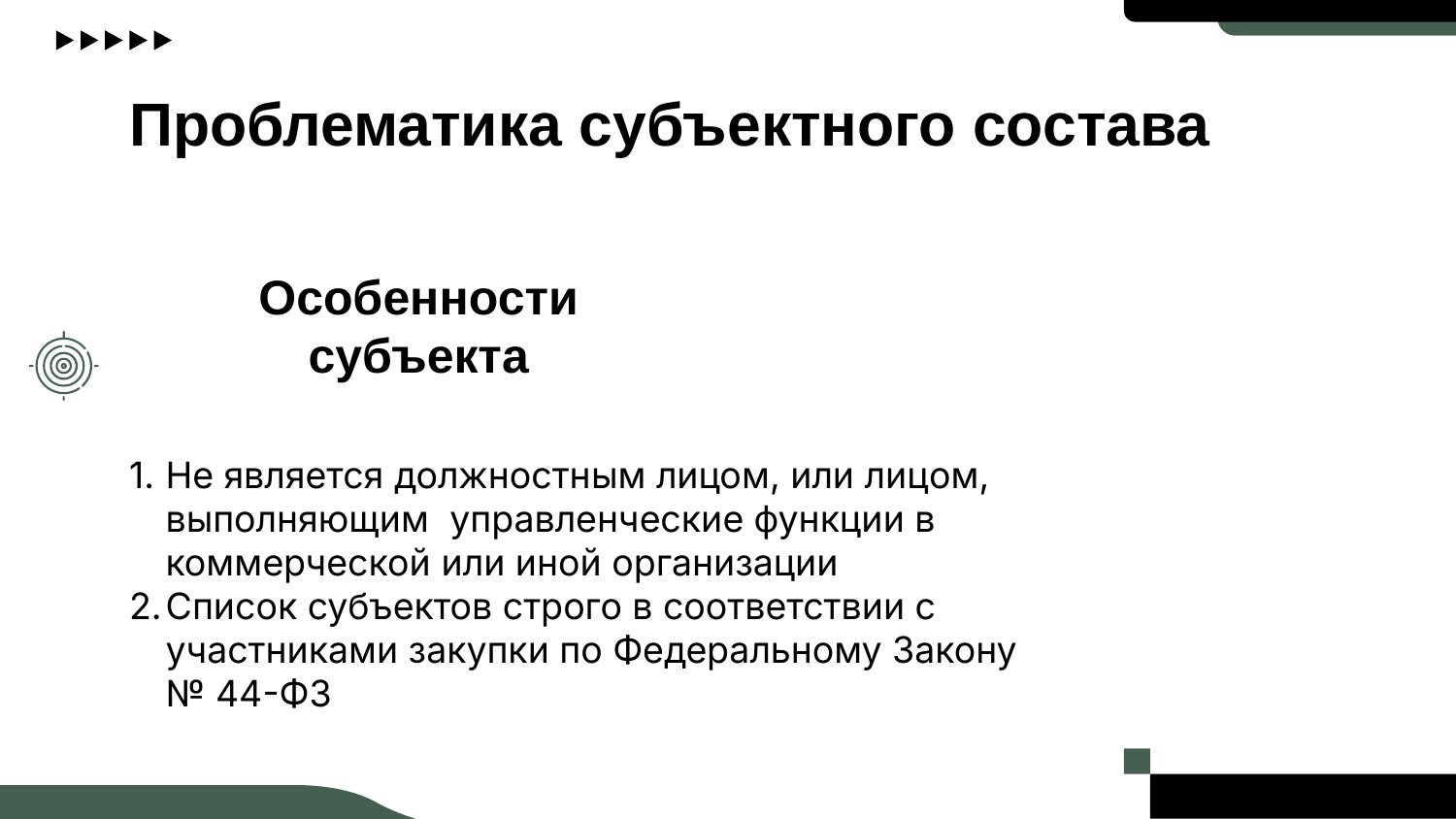

# Проблематика субъектного состава
Особенности субъекта

Не является должностным лицом, или лицом, выполняющим  управленческие функции в коммерческой или иной организации
Список субъектов строго в соответствии с участниками закупки по Федеральному Закону № 44-ФЗ